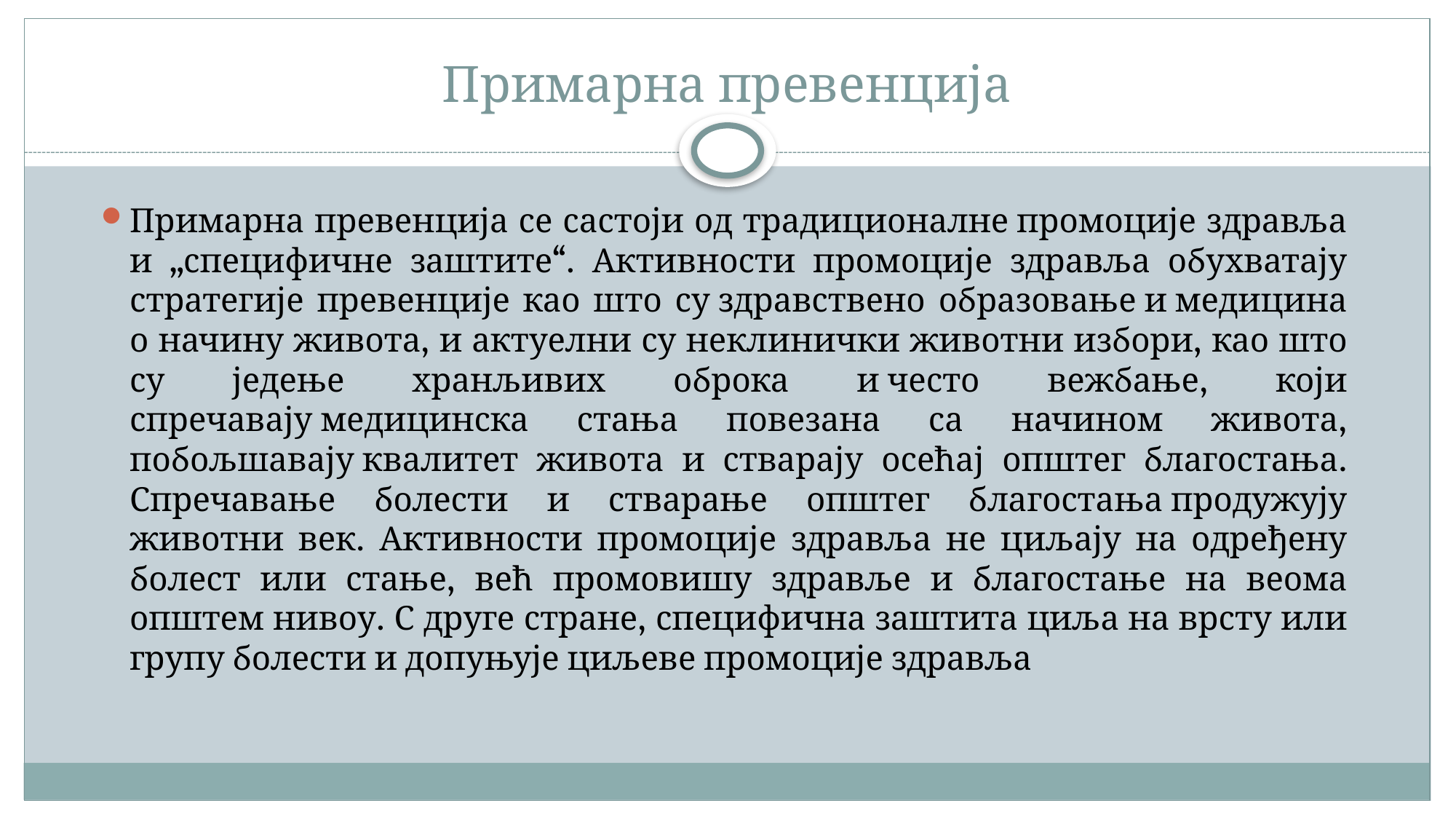

# Примарна превенција
Примарна превенција се састоји од традиционалне промоције здравља и „специфичне заштите“. Активности промоције здравља обухватају стратегије превенције као што су здравствено образовање и медицина о начину живота, и актуелни су неклинички животни избори, као што су једење хранљивих оброка и често вежбање, који спречавају медицинска стања повезана са начином живота, побољшавају квалитет живота и стварају осећај општег благостања. Спречавање болести и стварање општег благостања продужују животни век. Активности промоције здравља не циљају на одређену болест или стање, већ промовишу здравље и благостање на веома општем нивоу. С друге стране, специфична заштита циља на врсту или групу болести и допуњује циљеве промоције здравља